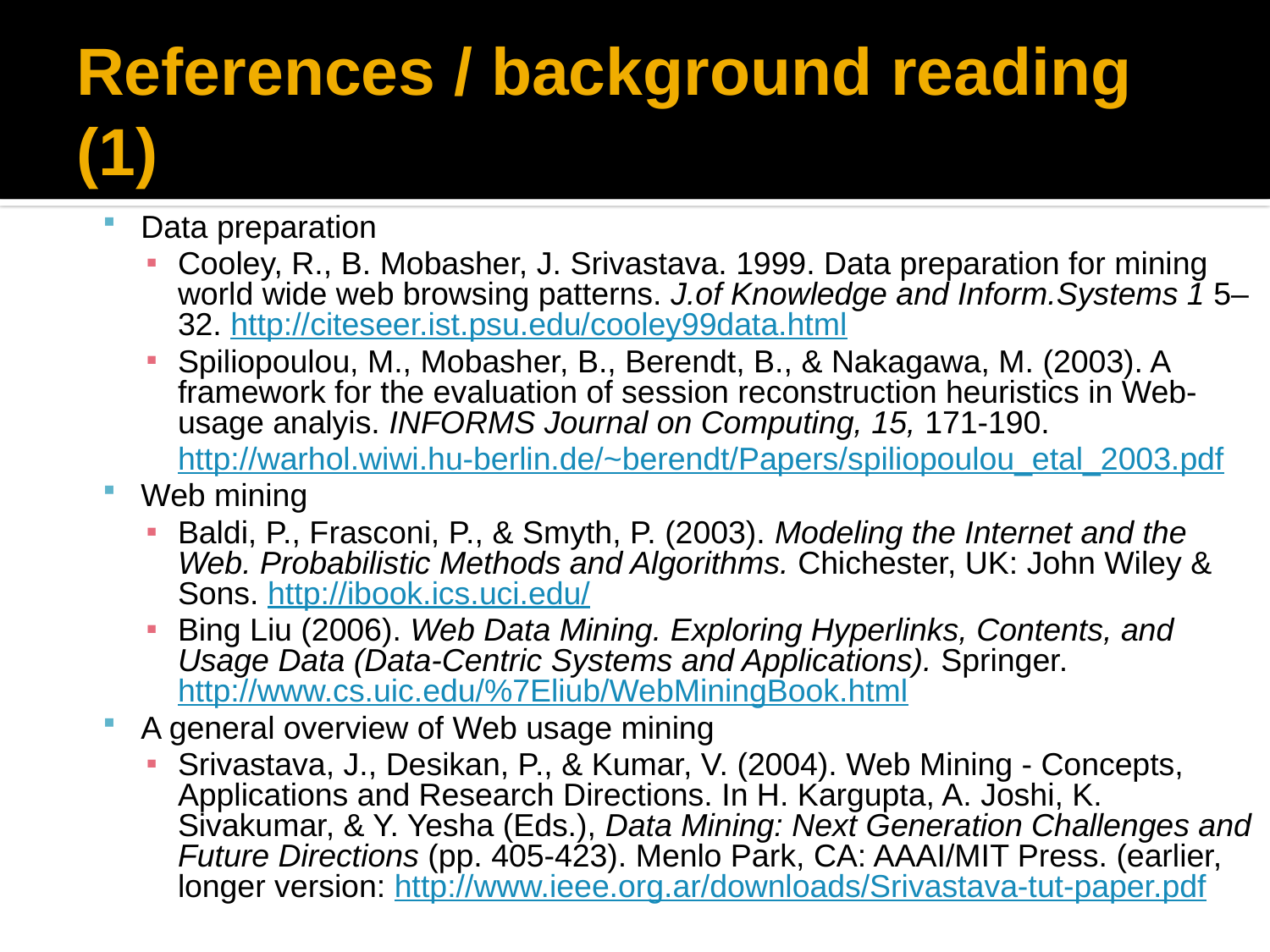

# References / background reading (1)
Data preparation
Cooley, R., B. Mobasher, J. Srivastava. 1999. Data preparation for mining world wide web browsing patterns. J.of Knowledge and Inform.Systems 1 5–32. http://citeseer.ist.psu.edu/cooley99data.html
Spiliopoulou, M., Mobasher, B., Berendt, B., & Nakagawa, M. (2003). A framework for the evaluation of session reconstruction heuristics in Web-usage analyis. INFORMS Journal on Computing, 15, 171-190.
	http://warhol.wiwi.hu-berlin.de/~berendt/Papers/spiliopoulou_etal_2003.pdf
Web mining
Baldi, P., Frasconi, P., & Smyth, P. (2003). Modeling the Internet and the Web. Probabilistic Methods and Algorithms. Chichester, UK: John Wiley & Sons. http://ibook.ics.uci.edu/
Bing Liu (2006). Web Data Mining. Exploring Hyperlinks, Contents, and Usage Data (Data-Centric Systems and Applications). Springer. http://www.cs.uic.edu/%7Eliub/WebMiningBook.html
A general overview of Web usage mining
Srivastava, J., Desikan, P., & Kumar, V. (2004). Web Mining - Concepts, Applications and Research Directions. In H. Kargupta, A. Joshi, K. Sivakumar, & Y. Yesha (Eds.), Data Mining: Next Generation Challenges and Future Directions (pp. 405-423). Menlo Park, CA: AAAI/MIT Press. (earlier, longer version: http://www.ieee.org.ar/downloads/Srivastava-tut-paper.pdf